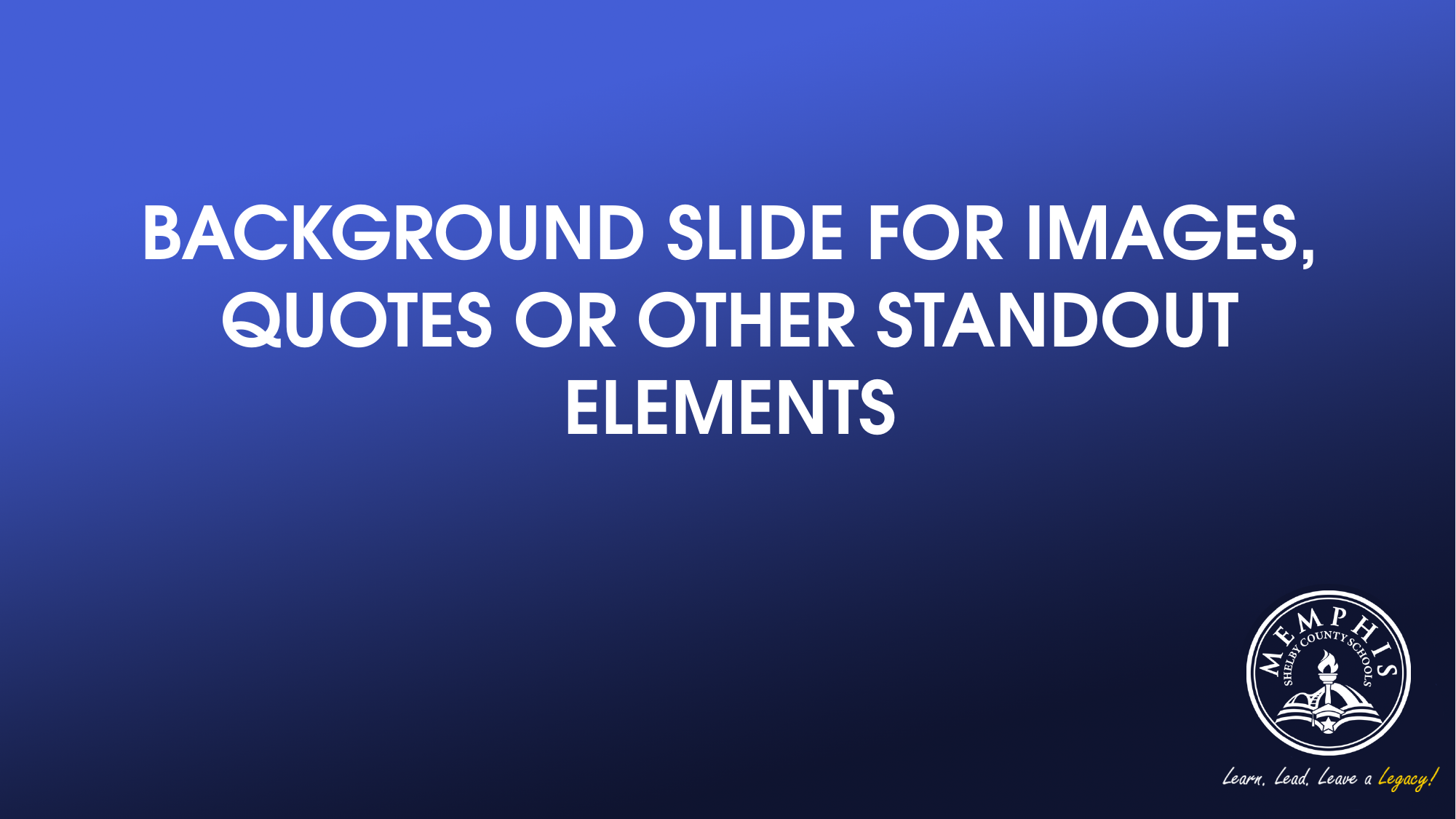

BACKGROUND SLIDE FOR IMAGES, QUOTES OR OTHER STANDOUT ELEMENTS